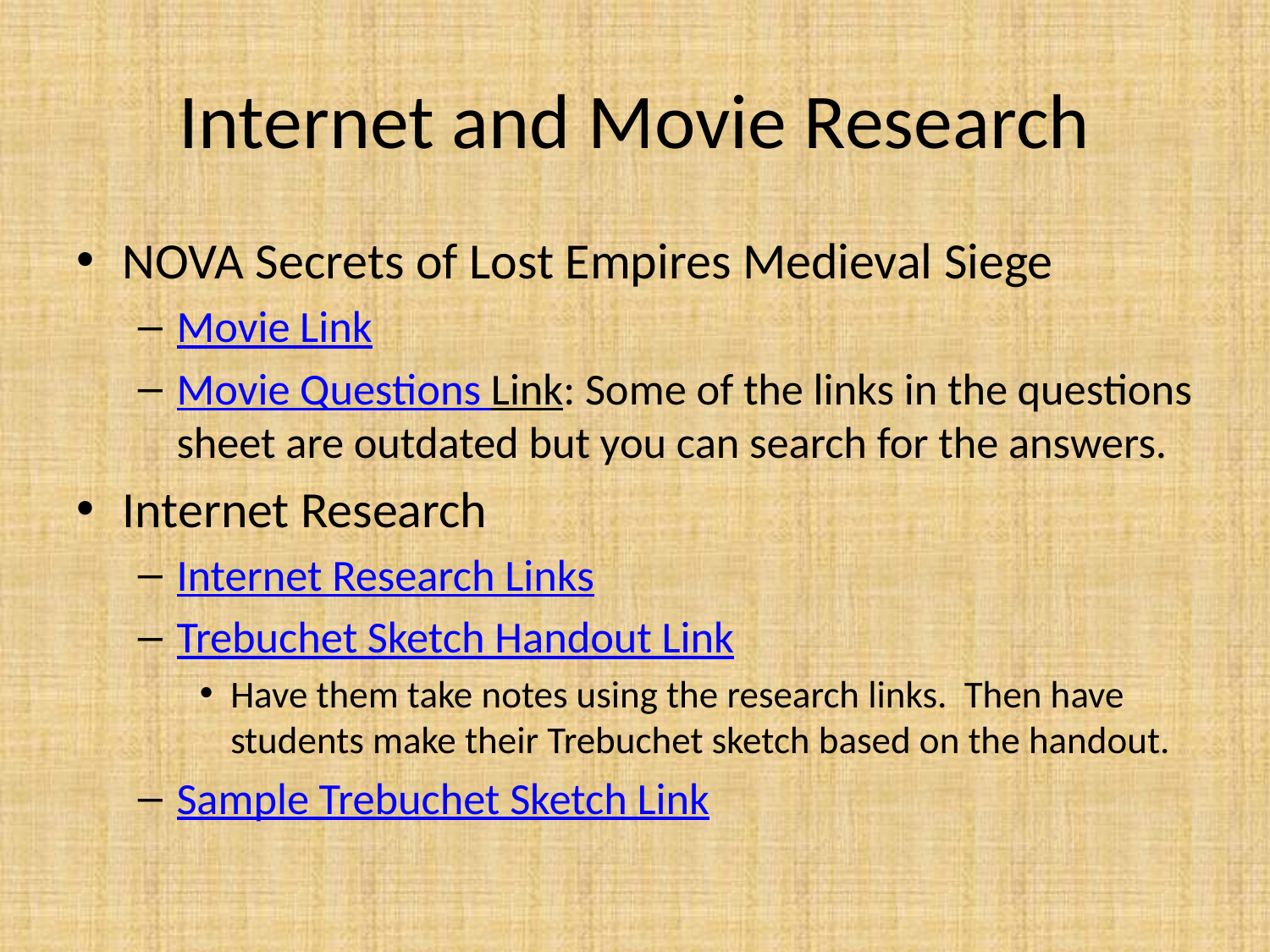

# Internet and Movie Research
NOVA Secrets of Lost Empires Medieval Siege
Movie Link
Movie Questions Link: Some of the links in the questions sheet are outdated but you can search for the answers.
Internet Research
Internet Research Links
Trebuchet Sketch Handout Link
Have them take notes using the research links.  Then have students make their Trebuchet sketch based on the handout.
Sample Trebuchet Sketch Link